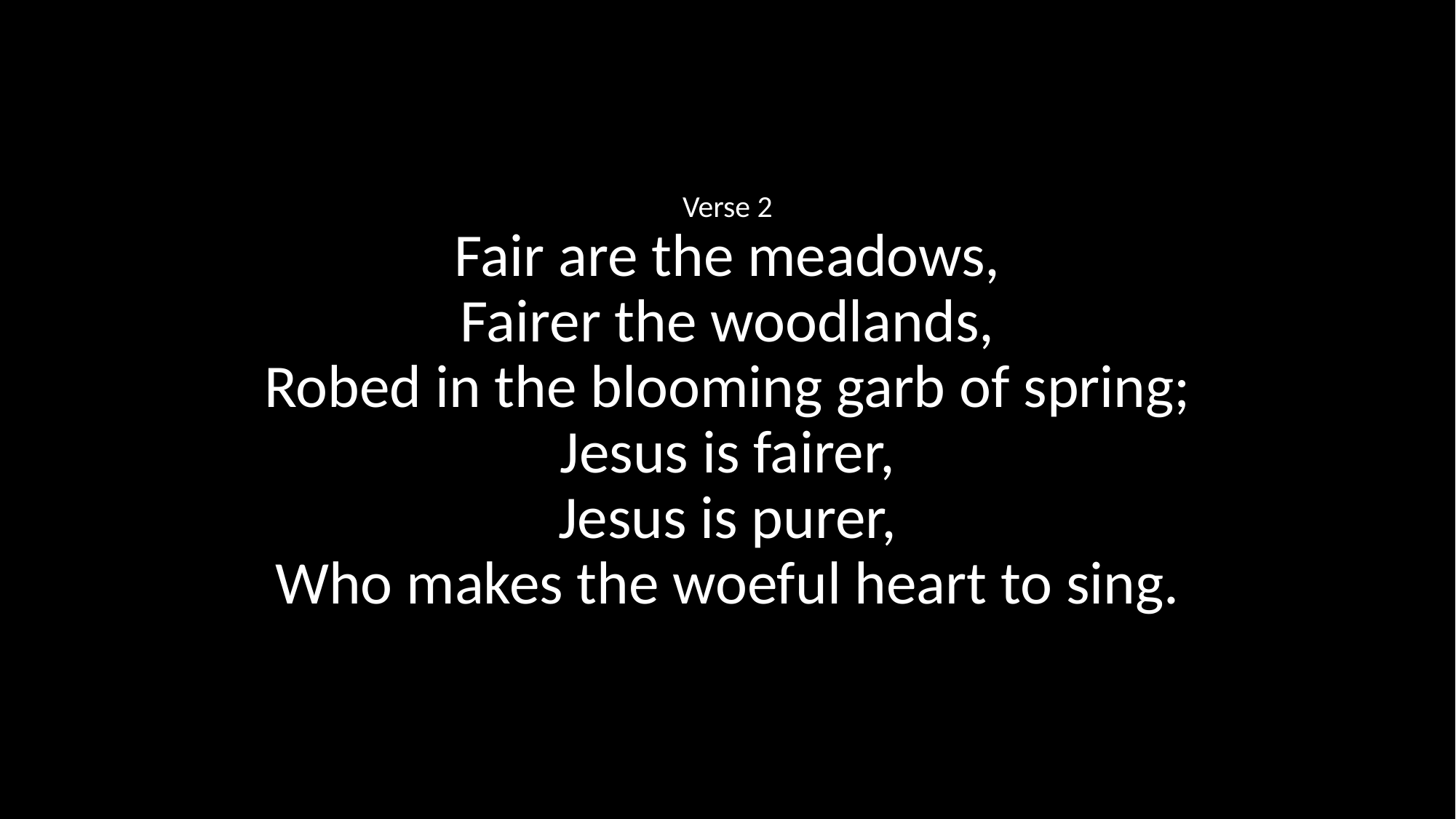

Verse 2
Fair are the meadows,
Fairer the woodlands,
Robed in the blooming garb of spring;
Jesus is fairer,
Jesus is purer,
Who makes the woeful heart to sing.